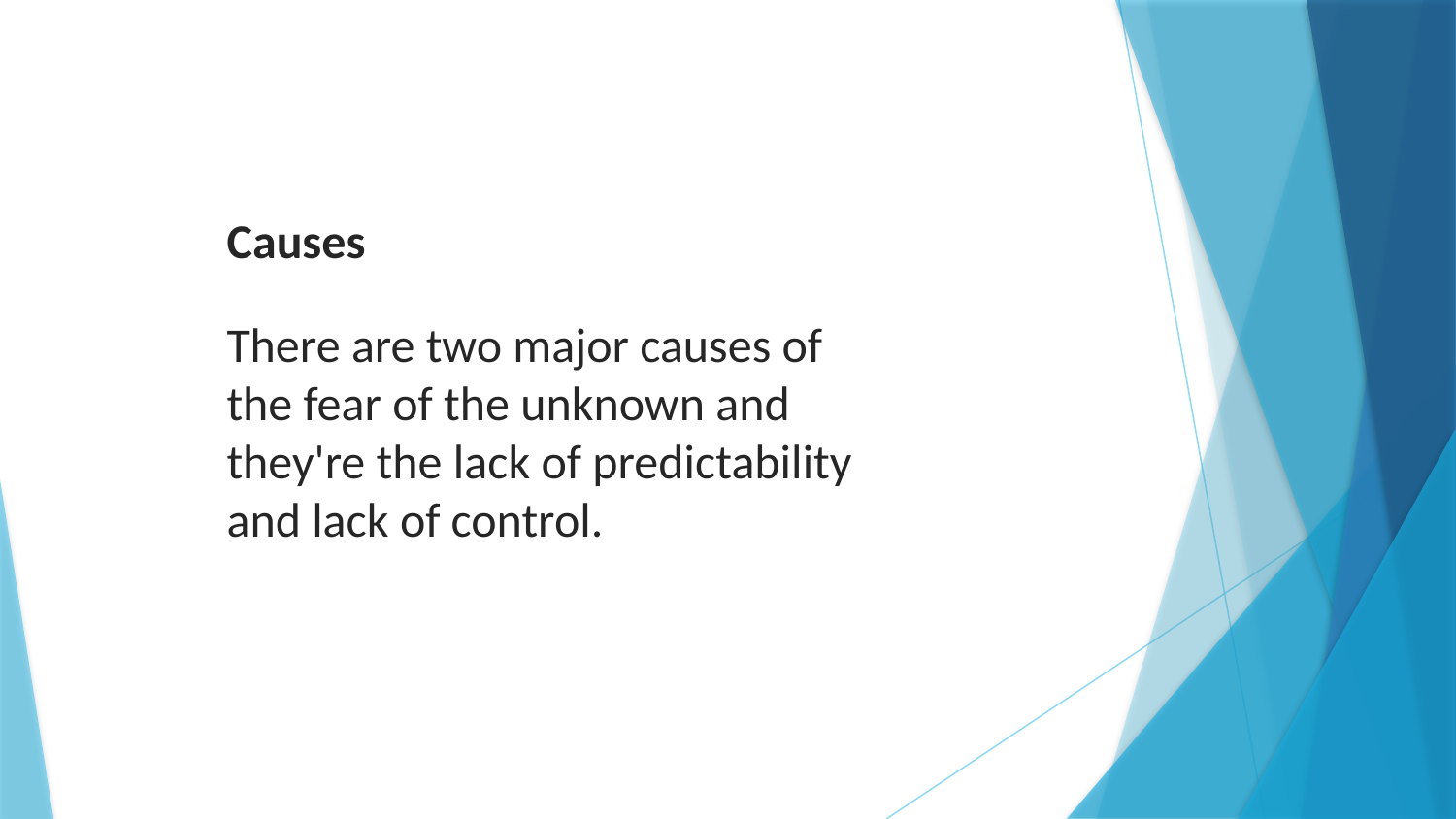

Causes
There are two major causes of the fear of the unknown and they're the lack of predictability and lack of control.